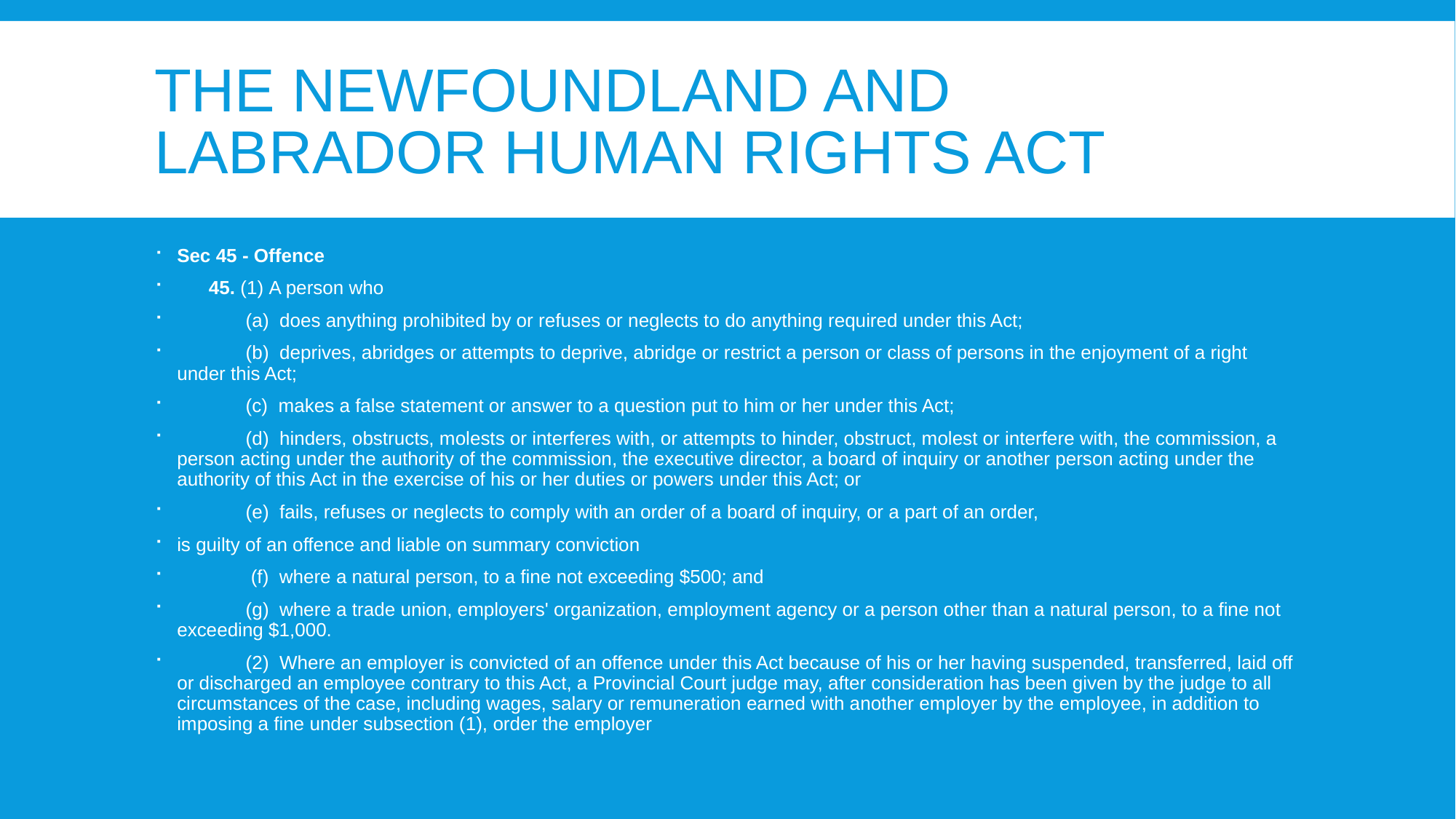

# The Newfoundland and Labrador Human Rights Act
Sec 45 - Offence
      45. (1) A person who
             (a)  does anything prohibited by or refuses or neglects to do anything required under this Act;
             (b)  deprives, abridges or attempts to deprive, abridge or restrict a person or class of persons in the enjoyment of a right under this Act;
             (c)  makes a false statement or answer to a question put to him or her under this Act;
             (d)  hinders, obstructs, molests or interferes with, or attempts to hinder, obstruct, molest or interfere with, the commission, a person acting under the authority of the commission, the executive director, a board of inquiry or another person acting under the authority of this Act in the exercise of his or her duties or powers under this Act; or
             (e)  fails, refuses or neglects to comply with an order of a board of inquiry, or a part of an order,
is guilty of an offence and liable on summary conviction
              (f)  where a natural person, to a fine not exceeding $500; and
             (g)  where a trade union, employers' organization, employment agency or a person other than a natural person, to a fine not exceeding $1,000.
             (2)  Where an employer is convicted of an offence under this Act because of his or her having suspended, transferred, laid off or discharged an employee contrary to this Act, a Provincial Court judge may, after consideration has been given by the judge to all circumstances of the case, including wages, salary or remuneration earned with another employer by the employee, in addition to imposing a fine under subsection (1), order the employer